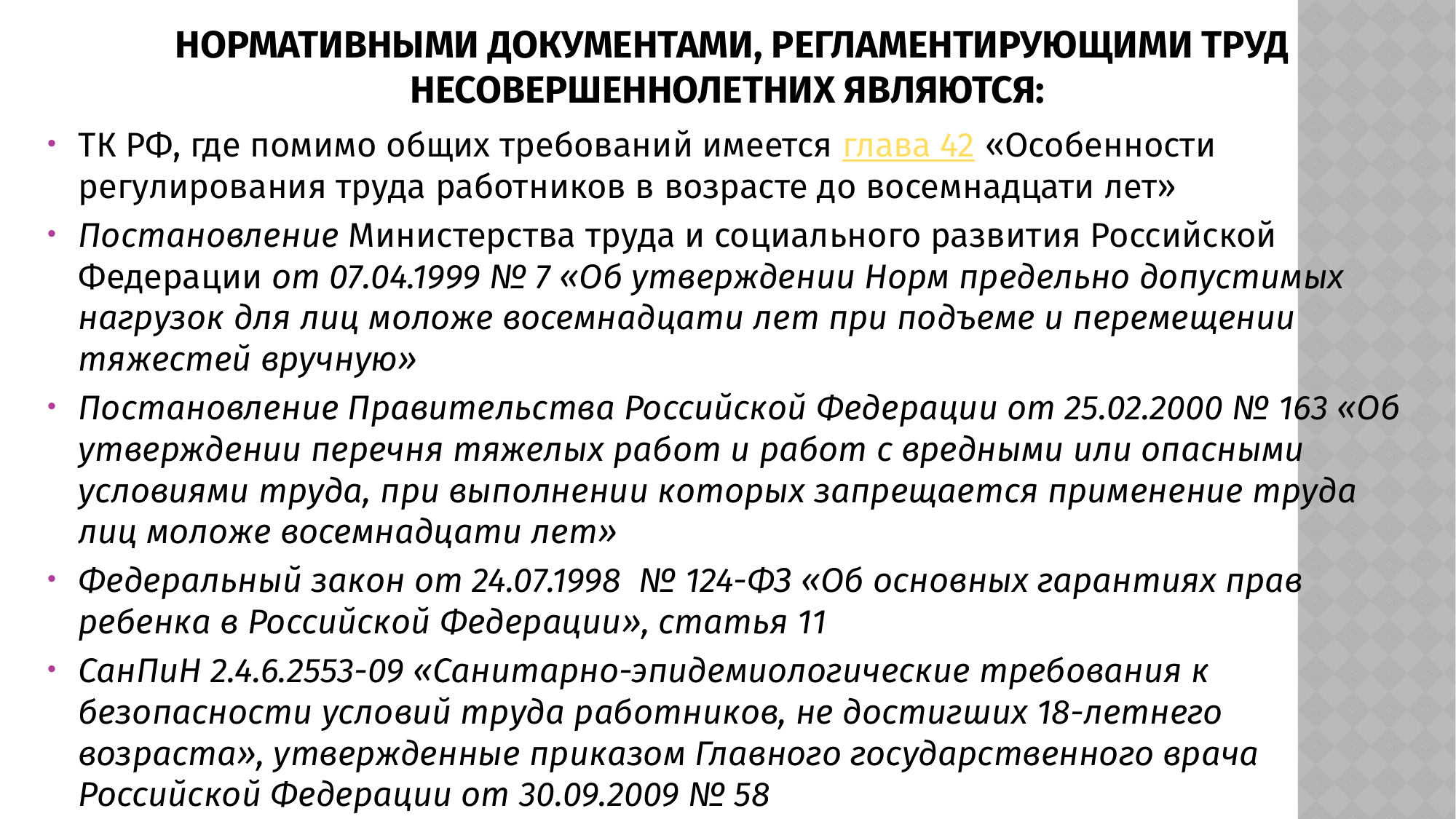

# Нормативными документами, регламентирующими труд несовершеннолетних являются:
ТК РФ, где помимо общих требований имеется глава 42 «Особенности регулирования труда работников в возрасте до восемнадцати лет»
Постановление Министерства труда и социального развития Российской Федерации от 07.04.1999 № 7 «Об утверждении Норм предельно допустимых нагрузок для лиц моложе восемнадцати лет при подъеме и перемещении тяжестей вручную»
Постановление Правительства Российской Федерации от 25.02.2000 № 163 «Об утверждении перечня тяжелых работ и работ с вредными или опасными условиями труда, при выполнении которых запрещается применение труда лиц моложе восемнадцати лет»
Федеральный закон от 24.07.1998  № 124-ФЗ «Об основных гарантиях прав ребенка в Российской Федерации», статья 11
СанПиН 2.4.6.2553-09 «Санитарно-эпидемиологические требования к безопасности условий труда работников, не достигших 18-летнего возраста», утвержденные приказом Главного государственного врача Российской Федерации от 30.09.2009 № 58